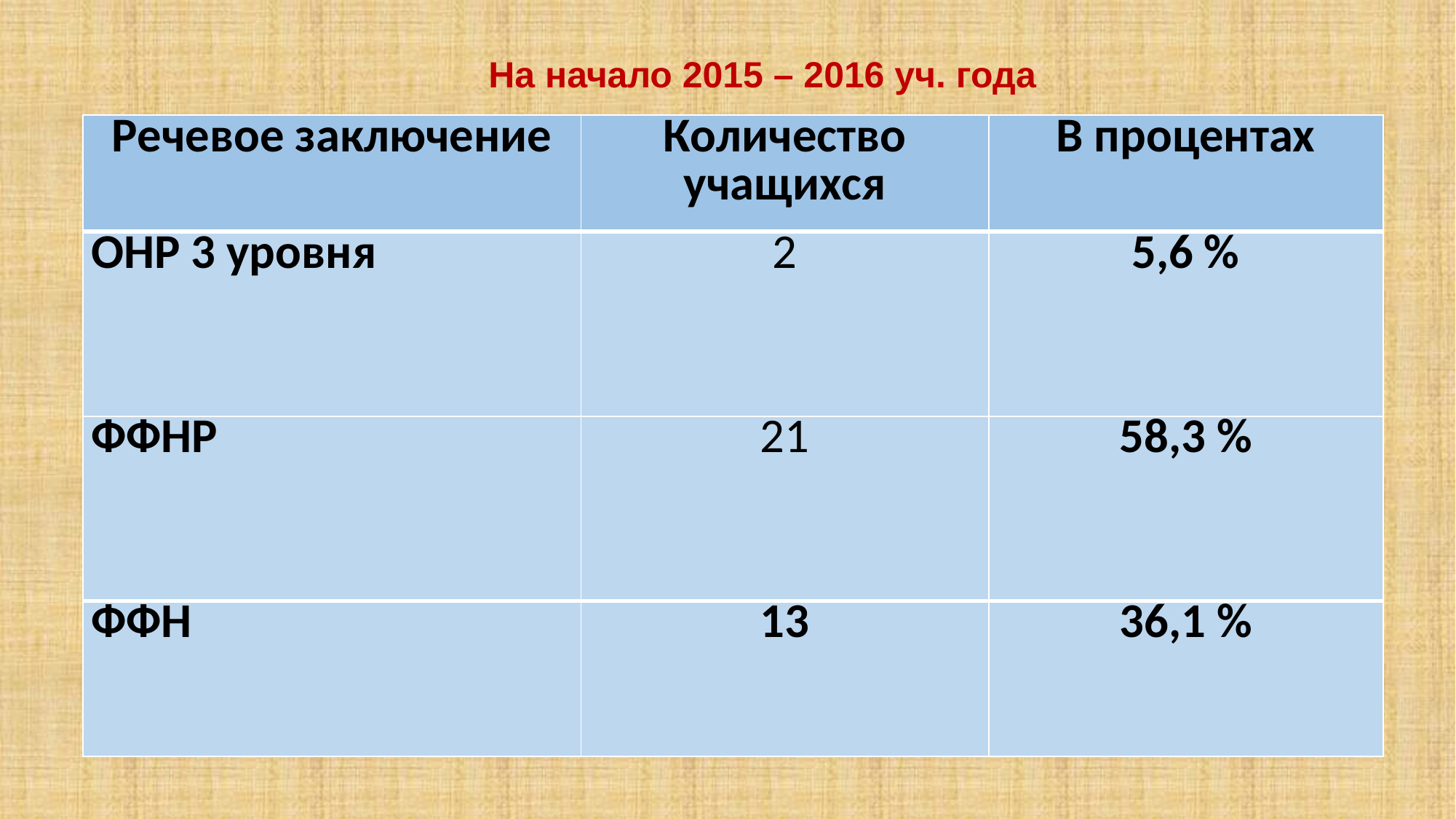

На начало 2015 – 2016 уч. года
| Речевое заключение | Количество учащихся | В процентах |
| --- | --- | --- |
| ОНР 3 уровня | 2 | 5,6 % |
| ФФНР | 21 | 58,3 % |
| ФФН | 13 | 36,1 % |